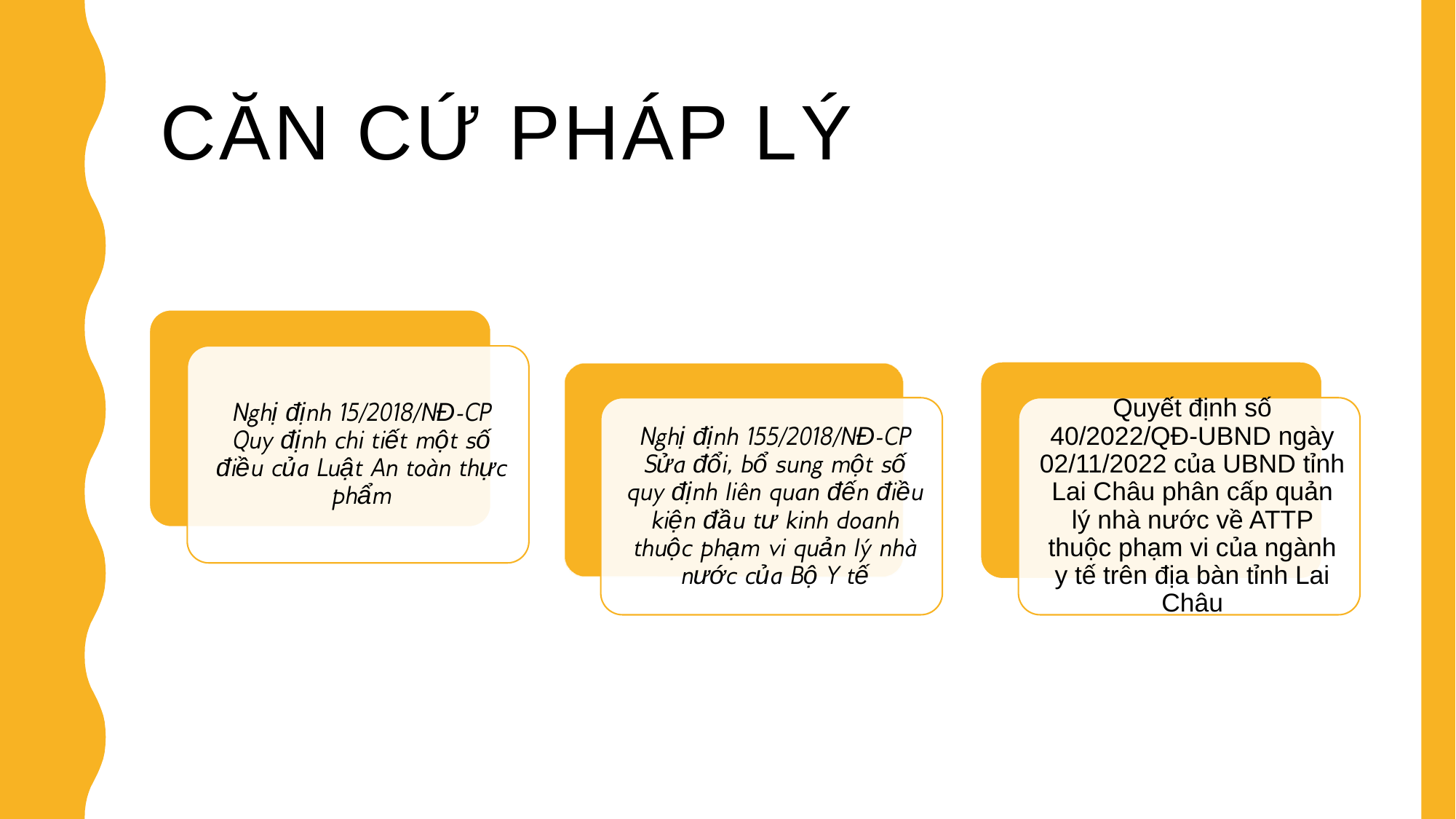

# Căn cứ pháp lý
Nghị định 15/2018/NĐ-CP Quy định chi tiết một số điều của Luật An toàn thực phẩm
Nghị định 155/2018/NĐ-CP Sửa đổi, bổ sung một số quy định liên quan đến điều kiện đầu tư kinh doanh thuộc phạm vi quản lý nhà nước của Bộ Y tế
Quyết định số 40/2022/QĐ-UBND ngày 02/11/2022 của UBND tỉnh Lai Châu phân cấp quản lý nhà nước về ATTP thuộc phạm vi của ngành y tế trên địa bàn tỉnh Lai Châu